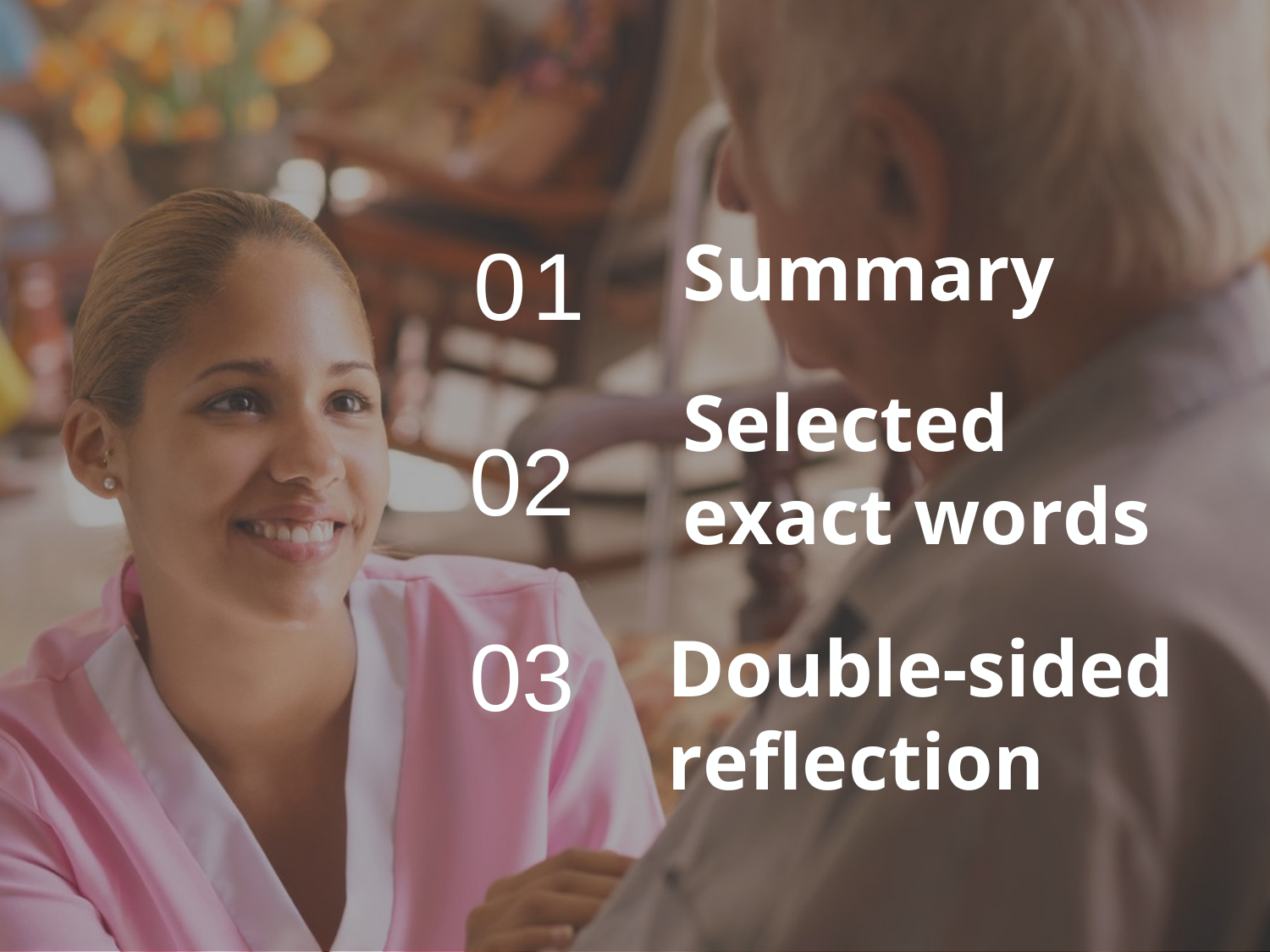

Summary
01
Selected exact words
02
03
Double-sided reflection